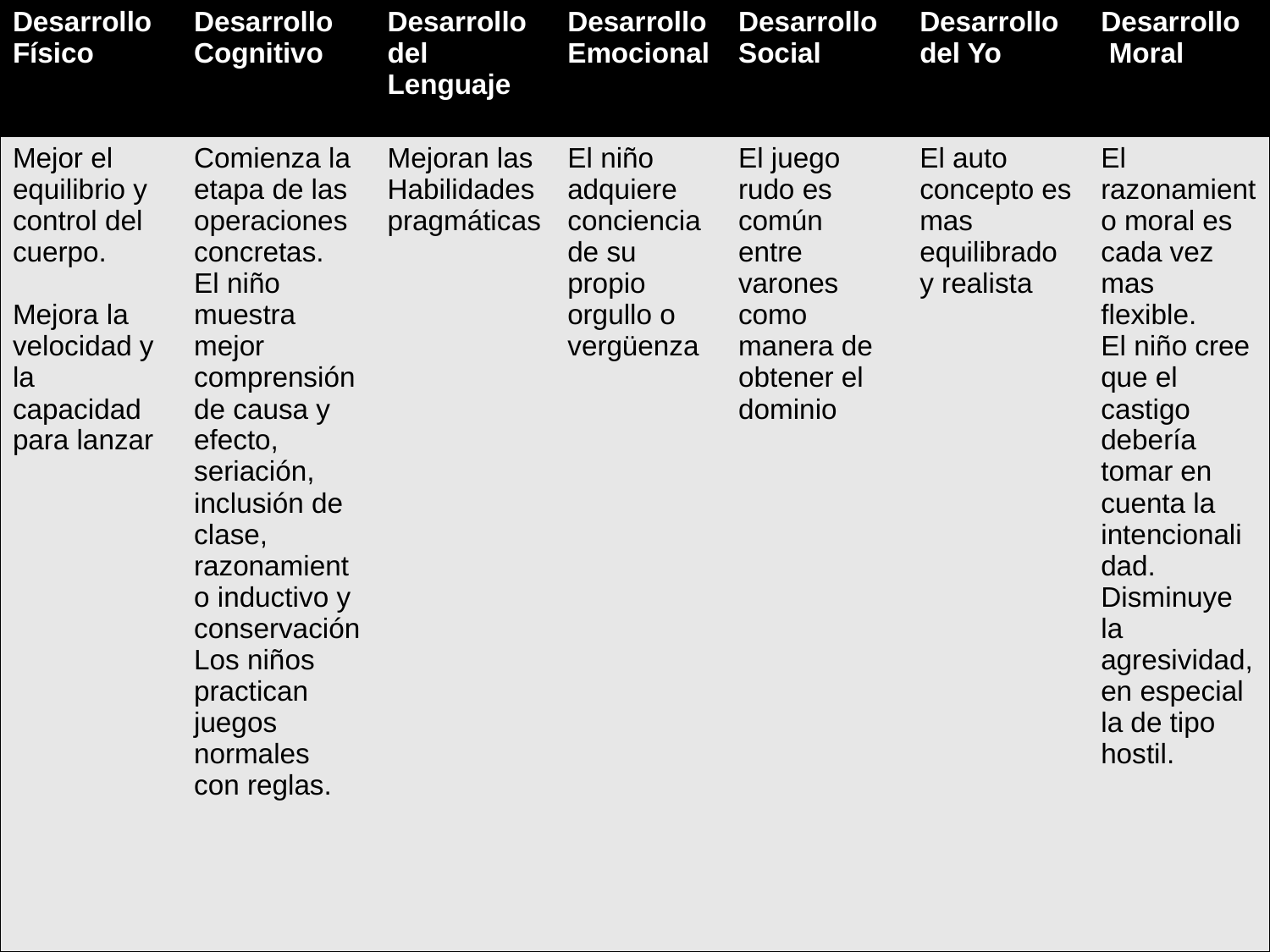

| Desarrollo Físico | Desarrollo Cognitivo | Desarrollo del Lenguaje | Desarrollo Emocional | Desarrollo Social | Desarrollo del Yo | Desarrollo Moral |
| --- | --- | --- | --- | --- | --- | --- |
| Mejor el equilibrio y control del cuerpo. Mejora la velocidad y la capacidad para lanzar | Comienza la etapa de las operaciones concretas. El niño muestra mejor comprensión de causa y efecto, seriación, inclusión de clase, razonamiento inductivo y conservación Los niños practican juegos normales con reglas. | Mejoran las Habilidades pragmáticas | El niño adquiere conciencia de su propio orgullo o vergüenza | El juego rudo es común entre varones como manera de obtener el dominio | El auto concepto es mas equilibrado y realista | El razonamiento moral es cada vez mas flexible. El niño cree que el castigo debería tomar en cuenta la intencionalidad. Disminuye la agresividad, en especial la de tipo hostil. |
#